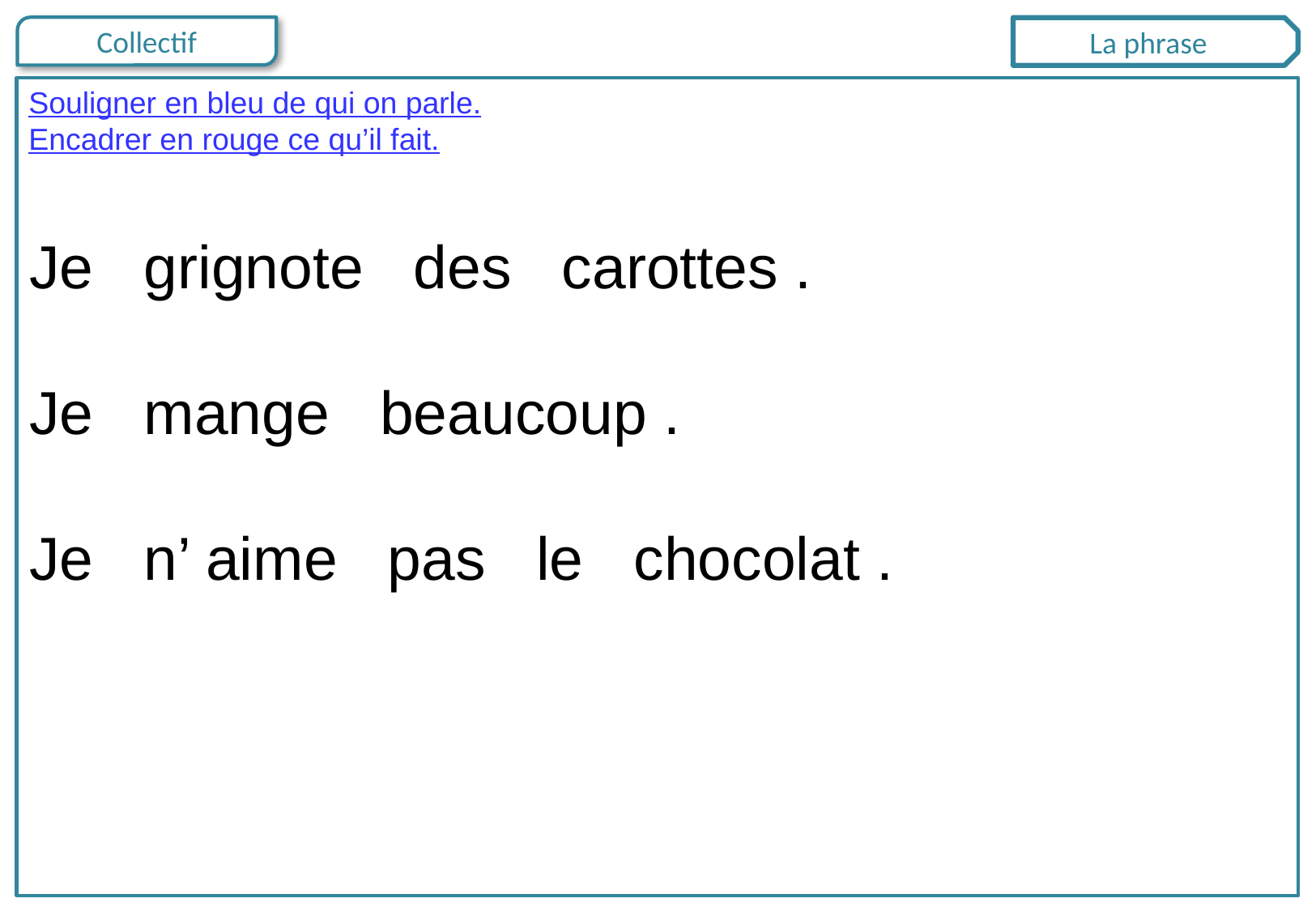

La phrase
Souligner en bleu de qui on parle.
Encadrer en rouge ce qu’il fait.
Je   grignote   des   carottes .
Je   mange   beaucoup .
Je   n’ aime   pas   le   chocolat .